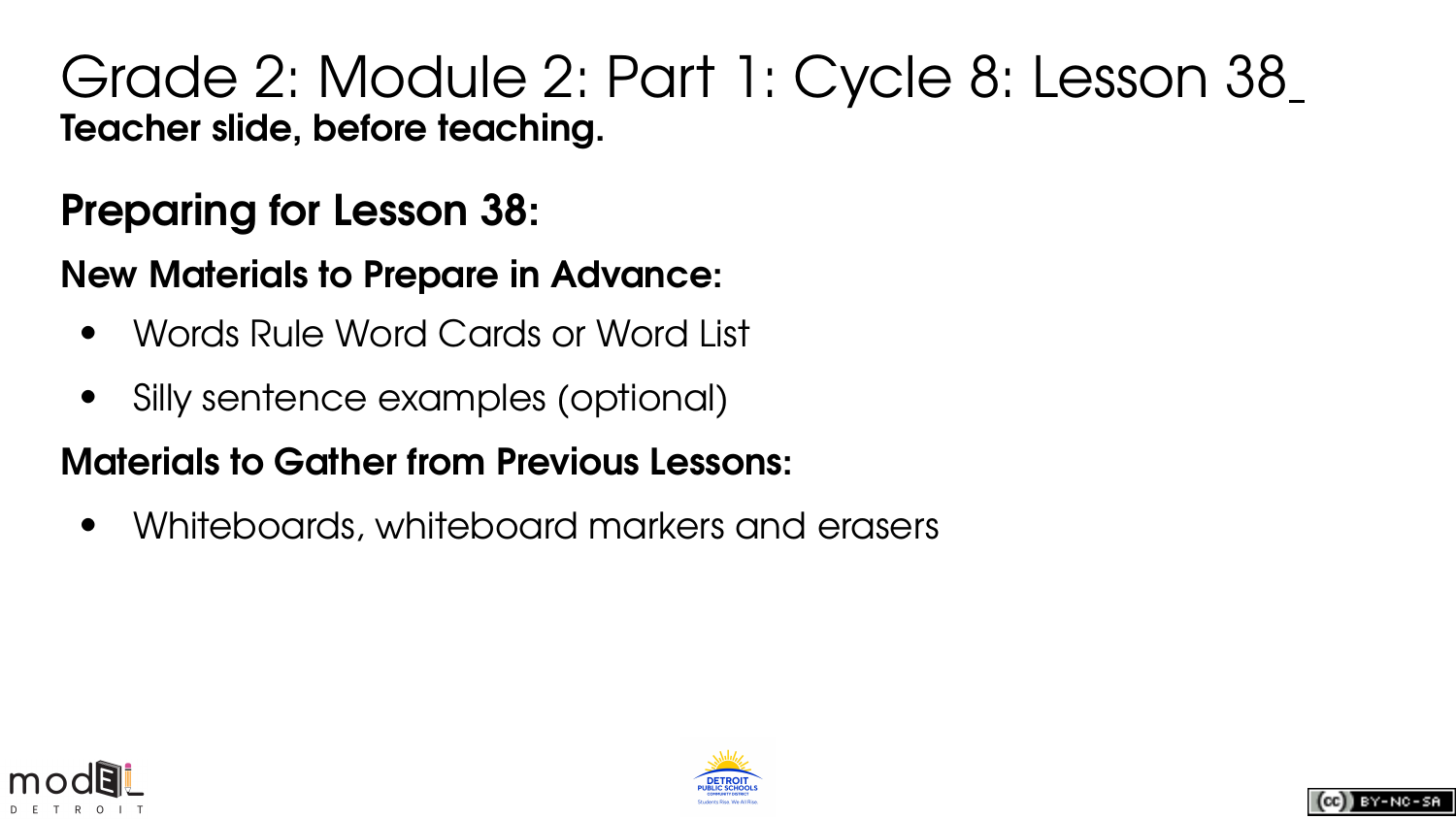

# Grade 2: Module 2: Part 1: Cycle 8: Lesson 38
Teacher slide, before teaching.
Preparing for Lesson 38:
New Materials to Prepare in Advance:
Words Rule Word Cards or Word List
Silly sentence examples (optional)
Materials to Gather from Previous Lessons:
Whiteboards, whiteboard markers and erasers